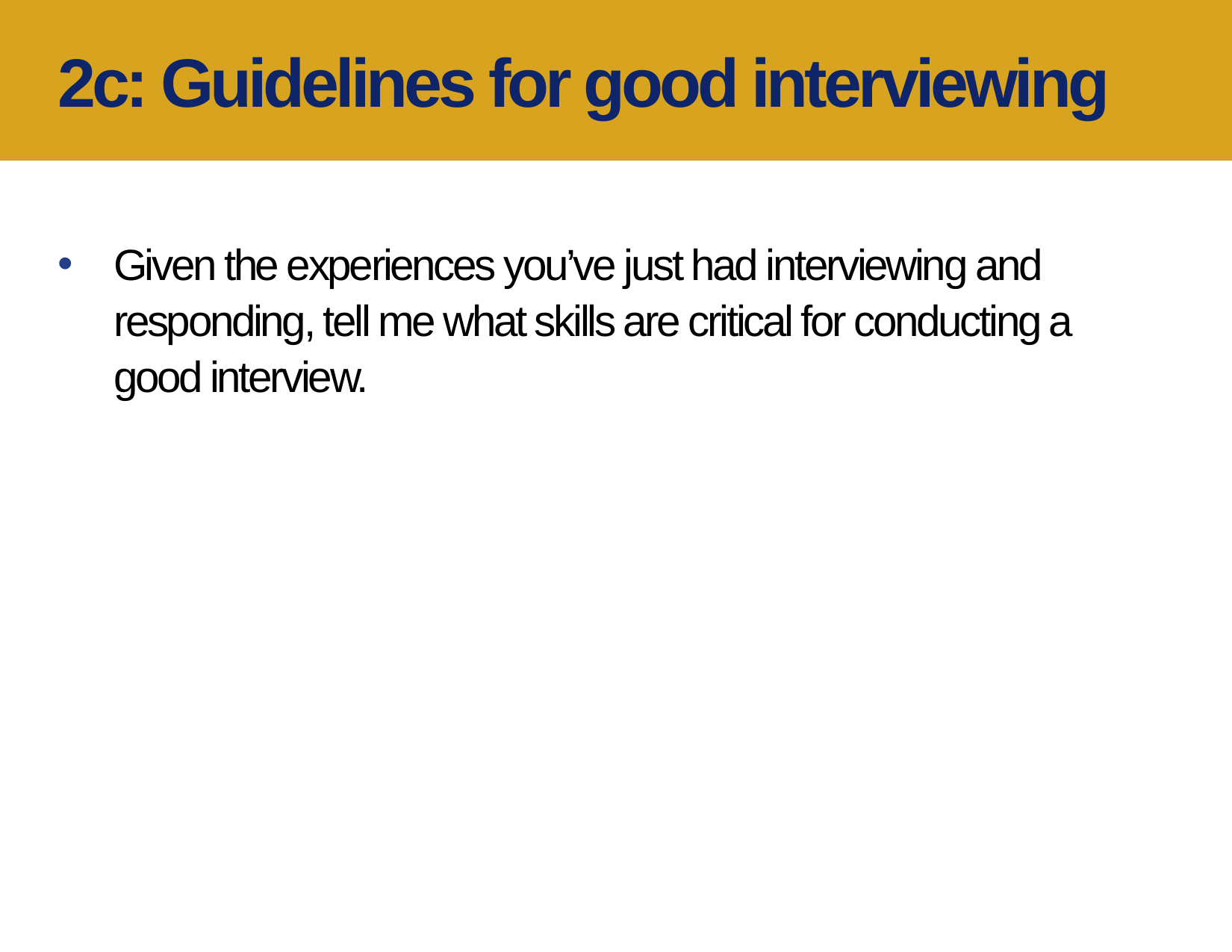

2c: Guidelines for good interviewing
Given the experiences you’ve just had interviewing and responding, tell me what skills are critical for conducting a good interview.